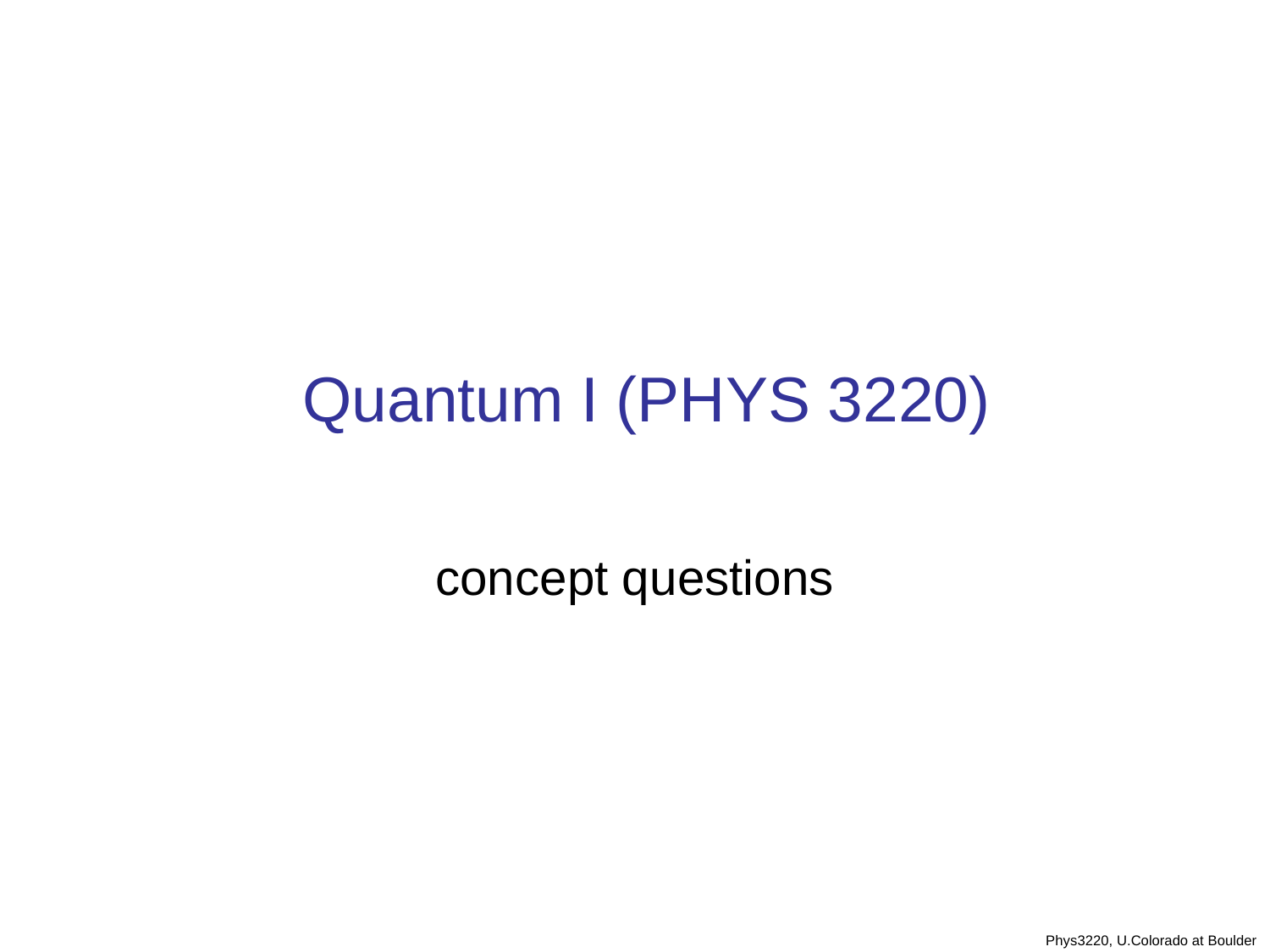

# Quantum I (PHYS 3220)
concept questions